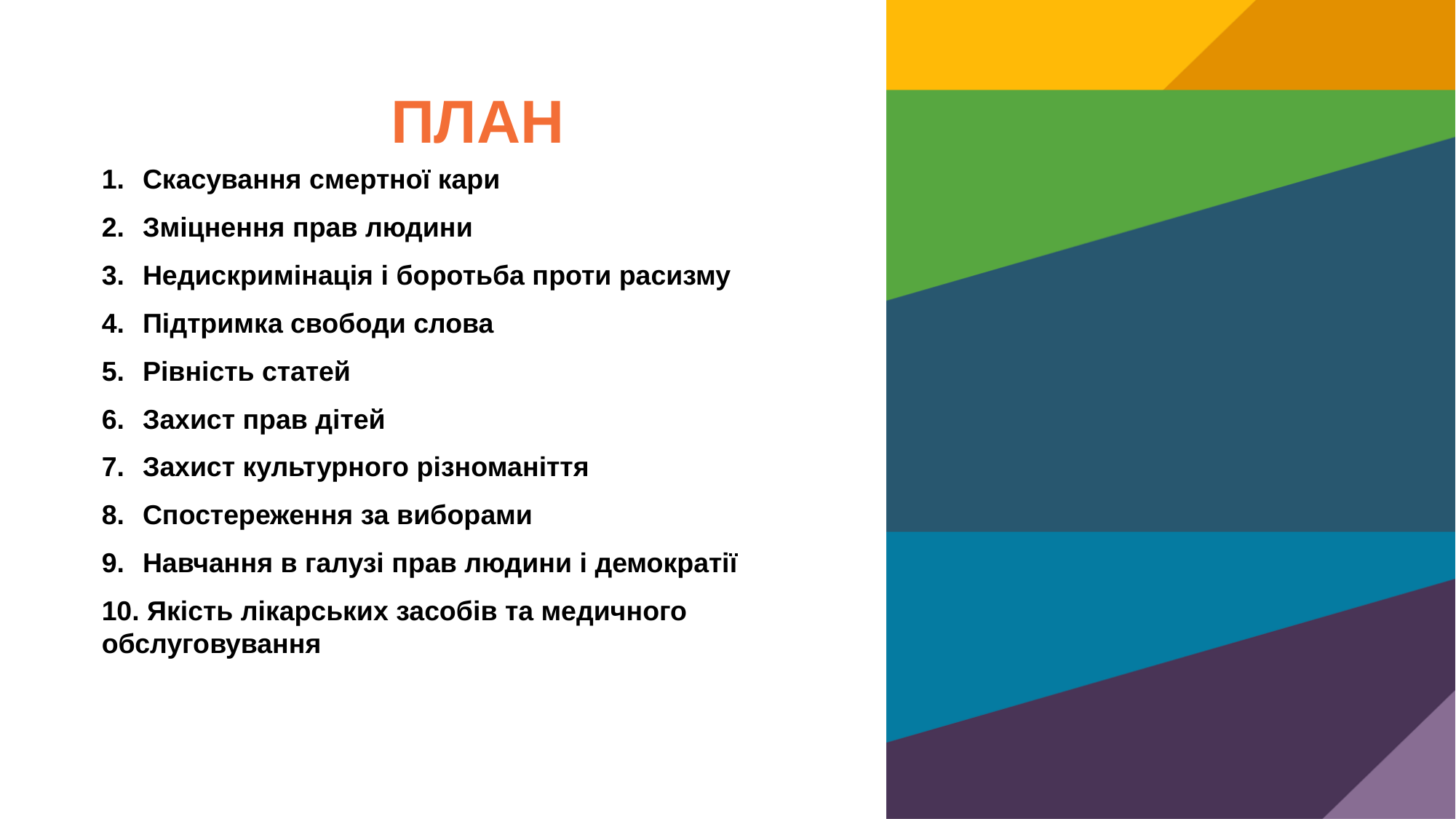

# ПЛАН
Скасування смертної кари
Зміцнення прав людини
Недискримінація і боротьба проти расизму
Підтримка свободи слова
Рівність статей
Захист прав дітей
Захист культурного різноманіття
Спостереження за виборами
Навчання в галузі прав людини і демократії
10. Якість лікарських засобів та медичного обслуговування